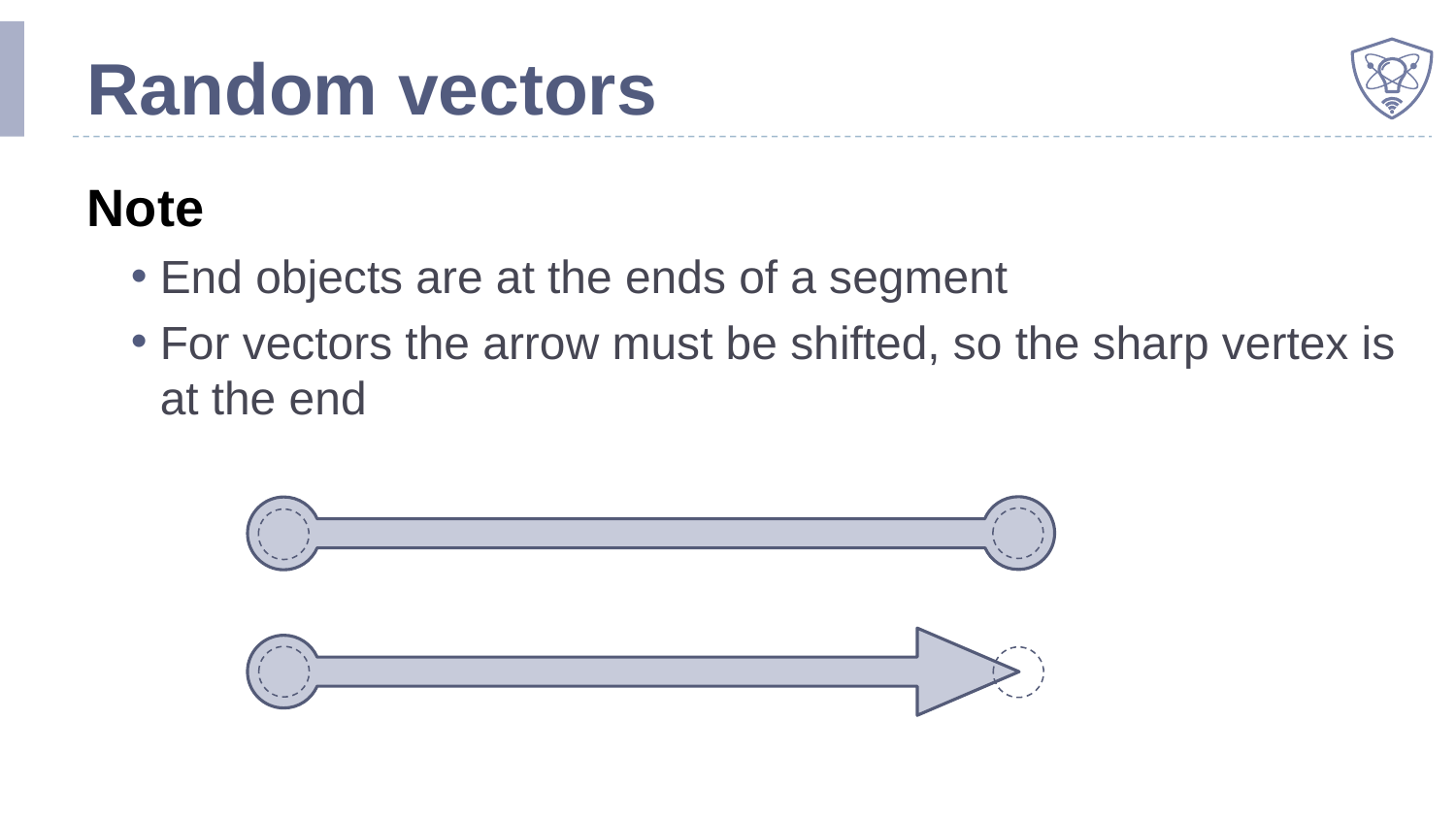

# Random vectors
Note
End objects are at the ends of a segment
For vectors the arrow must be shifted, so the sharp vertex is at the end